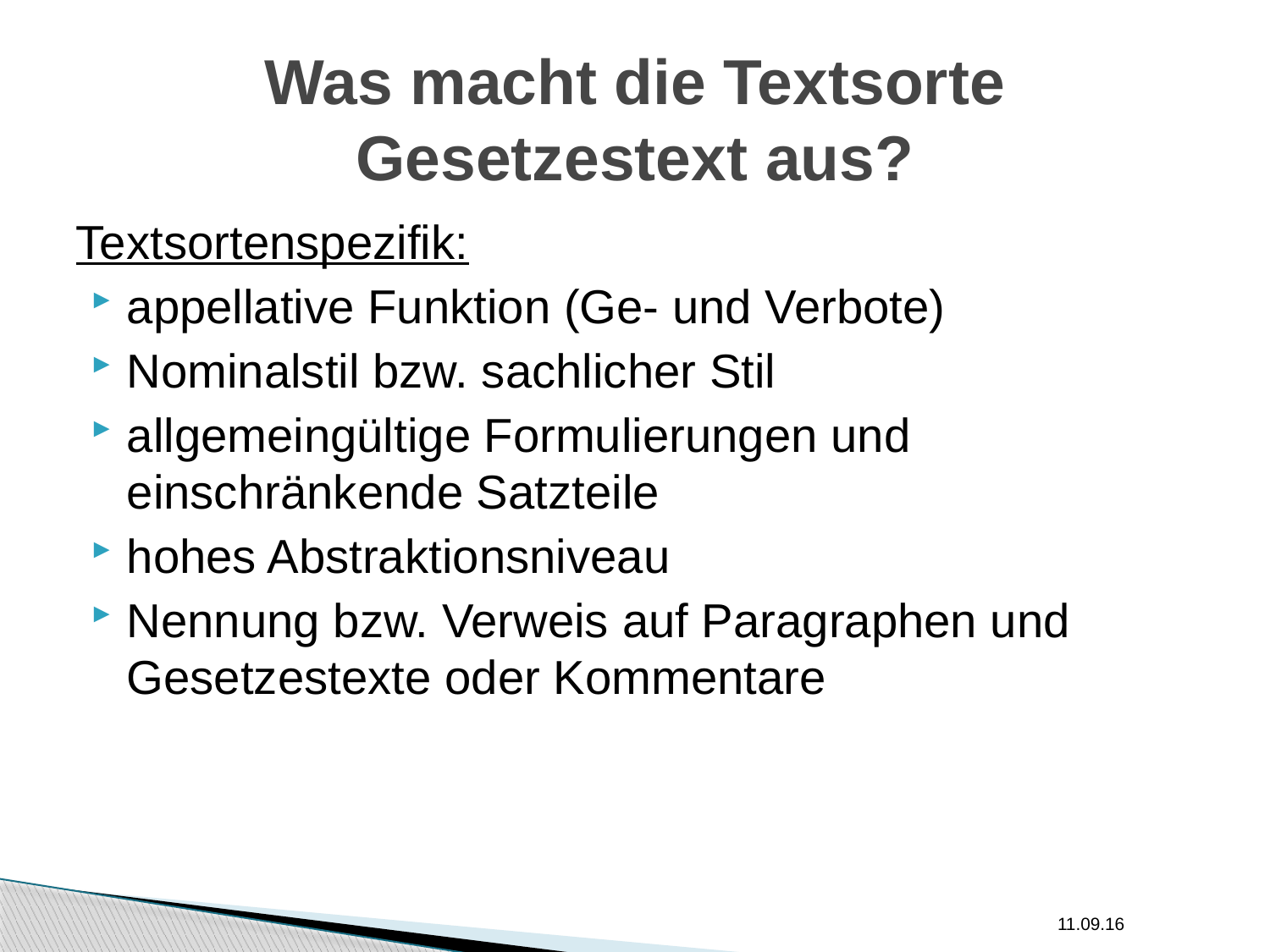

# Was macht die Textsorte Gesetzestext aus?
Textsortenspezifik:
appellative Funktion (Ge- und Verbote)
Nominalstil bzw. sachlicher Stil
allgemeingültige Formulierungen und einschränkende Satzteile
hohes Abstraktionsniveau
Nennung bzw. Verweis auf Paragraphen und Gesetzestexte oder Kommentare

11.09.16